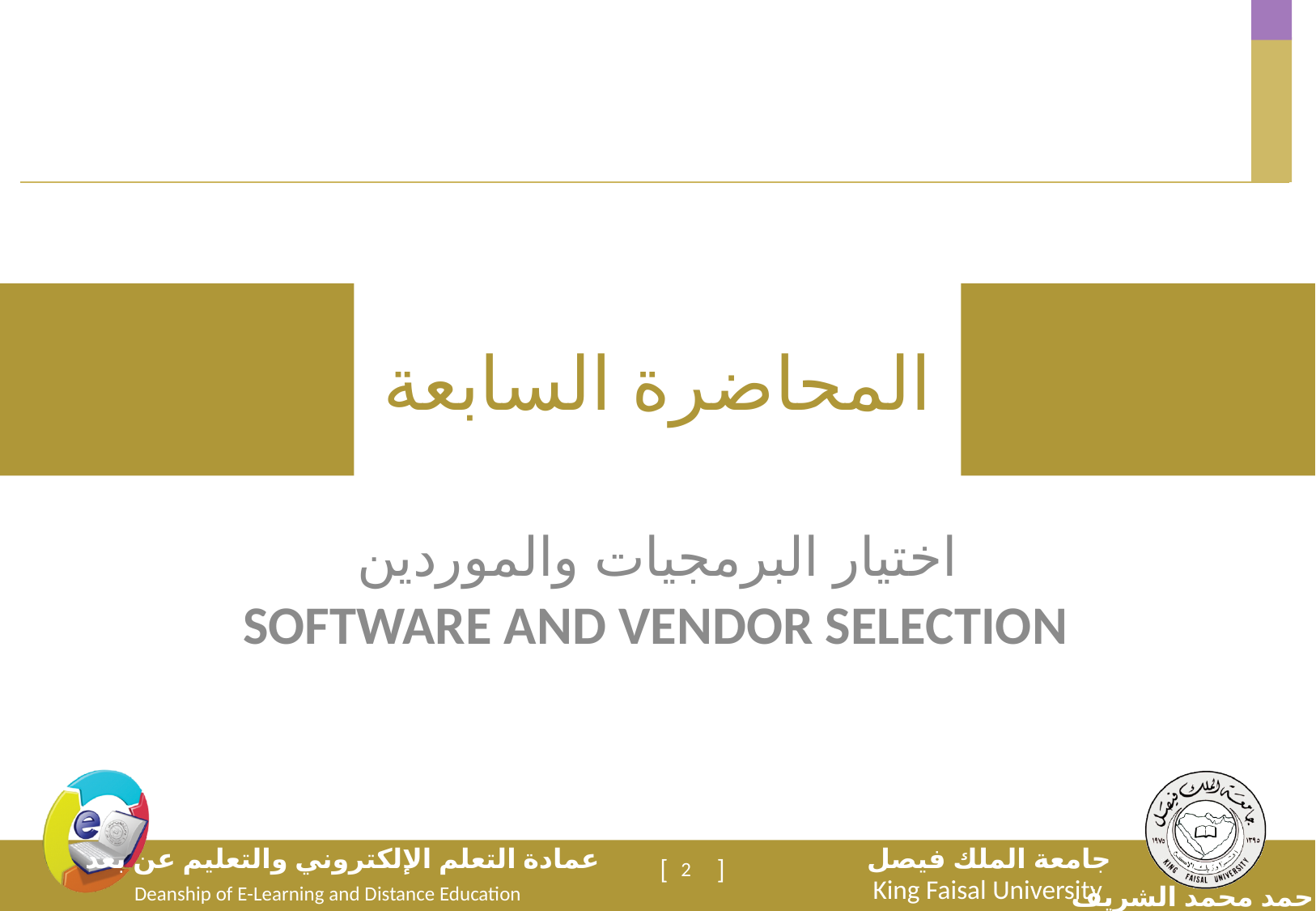

# المحاضرة السابعة
اختيار البرمجيات والموردين
SOFTWARE AND VENDOR SELECTION
2